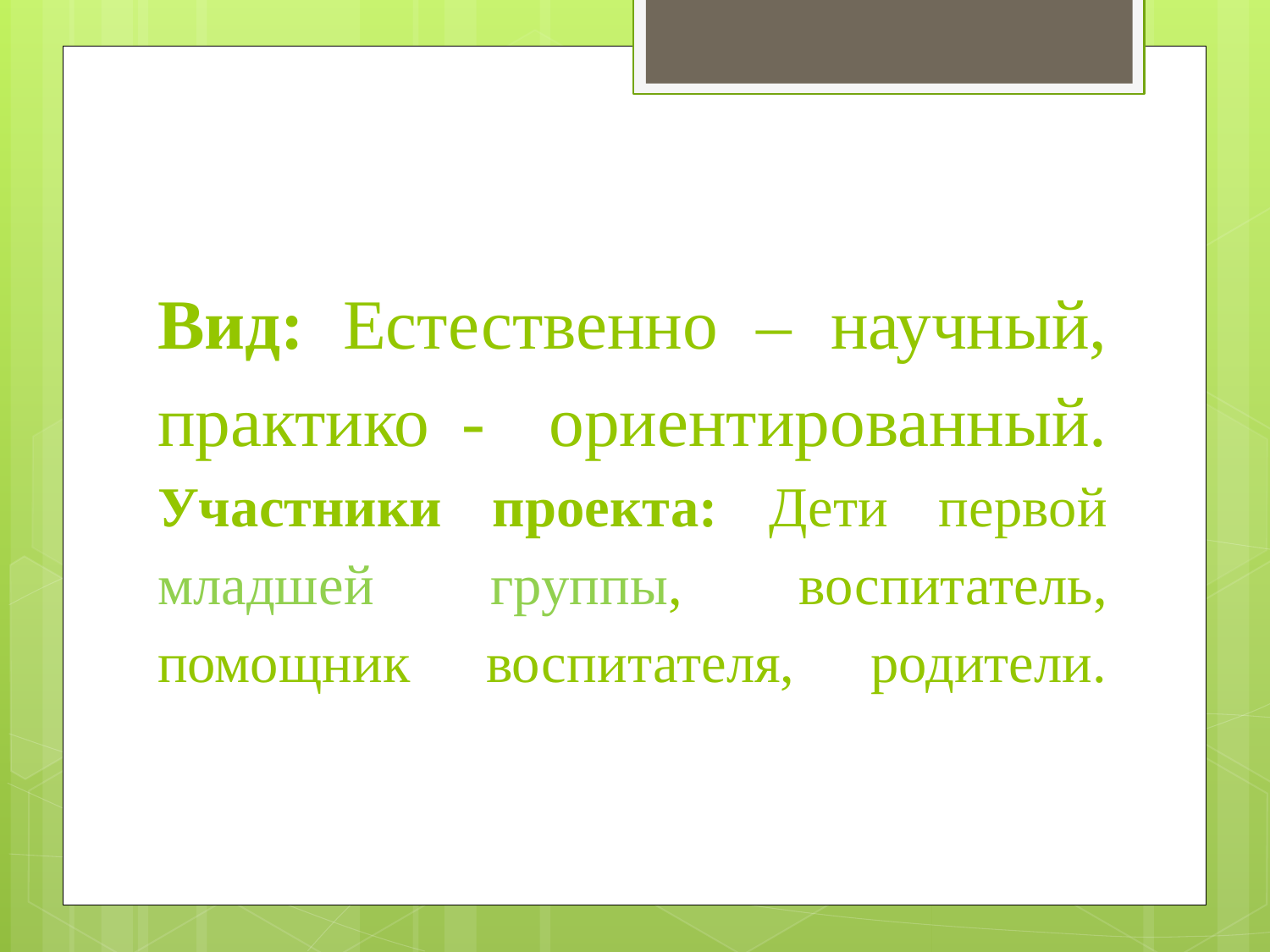

# Вид: Естественно – научный, практико -  ориентированный. Участники проекта: Дети первой младшей группы, воспитатель, помощник воспитателя, родители.